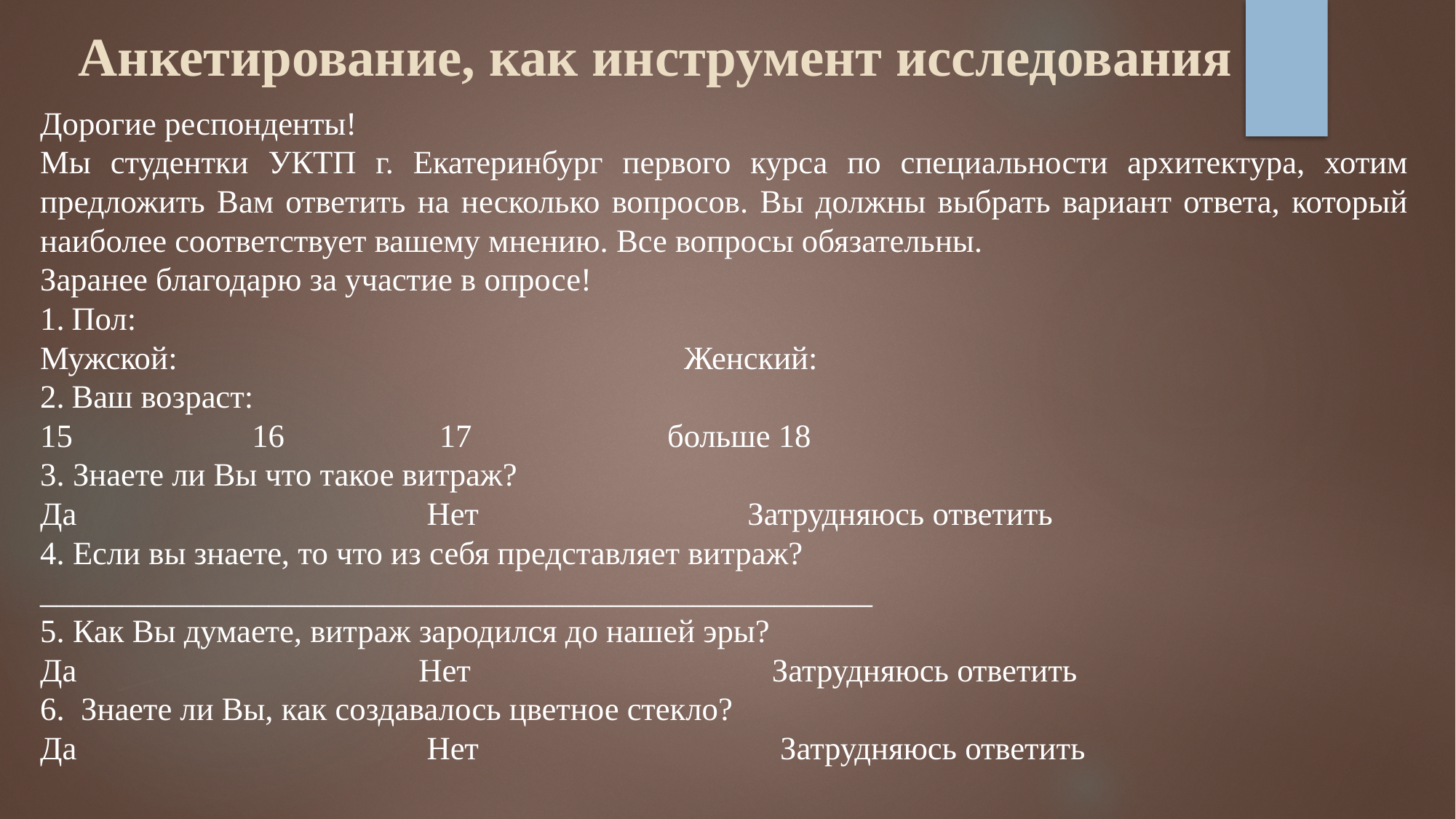

# Анкетирование, как инструмент исследования
Дорогие респонденты!
Мы студентки УКТП г. Екатеринбург первого курса по специальности архитектура, хотим предложить Вам ответить на несколько вопросов. Вы должны выбрать вариант ответа, который наиболее соответствует вашему мнению. Все вопросы обязательны.
Заранее благодарю за участие в опросе!
1.	Пол:
Мужской:                                                              Женский:
2.	Ваш возраст:
15                      16                   17                        больше 18
3. Знаете ли Вы что такое витраж?
Да                                           Нет                                 Затрудняюсь ответить
4. Если вы знаете, то что из себя представляет витраж?
___________________________________________________
5. Как Вы думаете, витраж зародился до нашей эры?
Да                                          Нет                                     Затрудняюсь ответить
6.  Знаете ли Вы, как создавалось цветное стекло?
Да                                           Нет                                     Затрудняюсь ответить